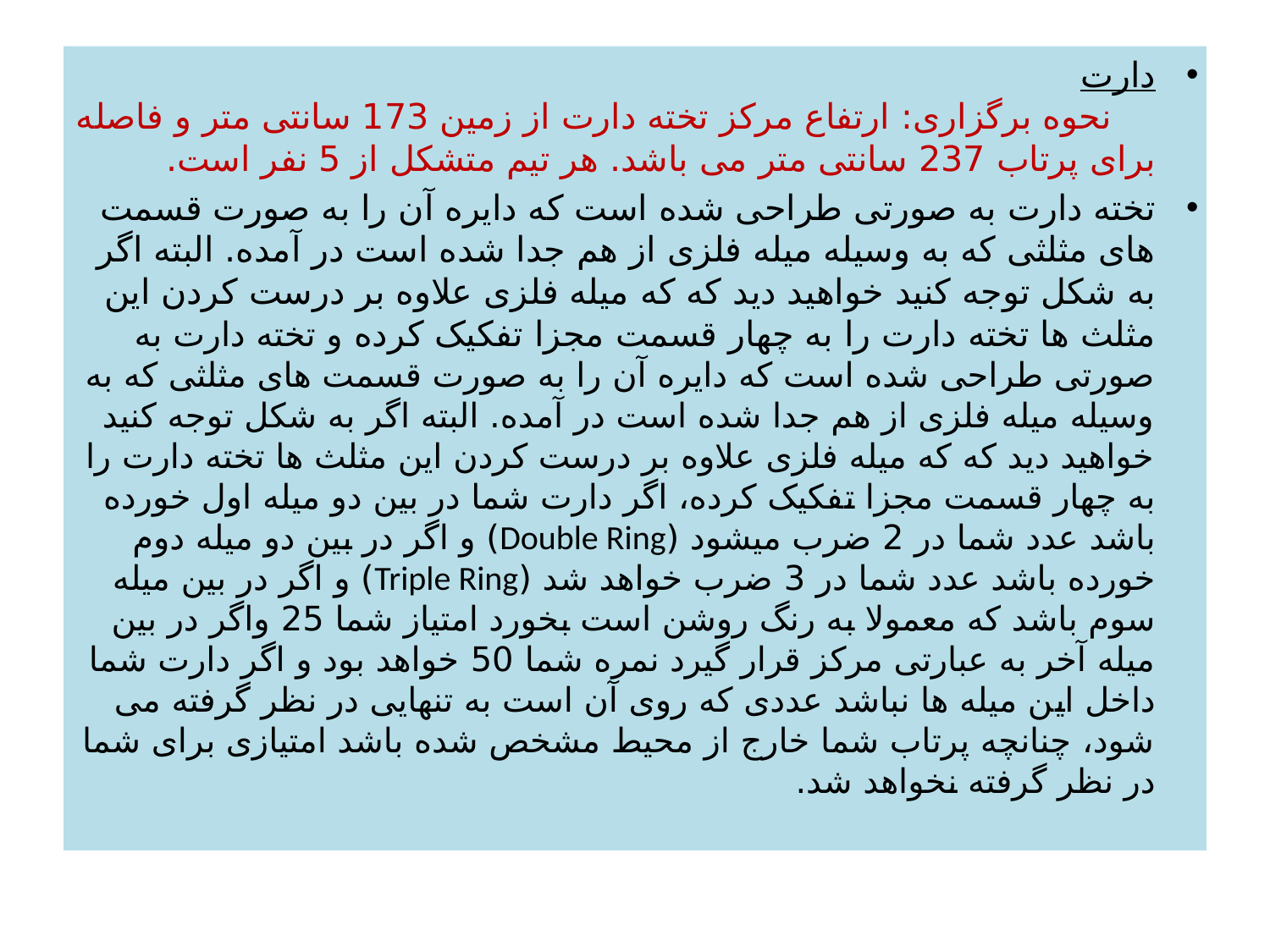

دارت
    نحوه برگزاری: ارتفاع مرکز تخته دارت از زمین 173 سانتی متر و فاصله برای پرتاب 237 سانتی متر می باشد. هر تیم متشکل از 5 نفر است.
تخته دارت به صورتی طراحی شده است که دایره آن را به صورت قسمت های مثلثی که به وسیله میله فلزی از هم جدا شده است در آمده. البته اگر به شکل توجه کنید خواهید دید که که میله فلزی علاوه بر درست کردن این مثلث ها تخته دارت را به چهار قسمت مجزا تفکیک کرده و تخته دارت به صورتی طراحی شده است که دایره آن را به صورت قسمت های مثلثی که به وسیله میله فلزی از هم جدا شده است در آمده. البته اگر به شکل توجه کنید خواهید دید که که میله فلزی علاوه بر درست کردن این مثلث ها تخته دارت را به چهار قسمت مجزا تفکیک کرده، اگر دارت شما در بین دو میله اول خورده باشد عدد شما در 2 ضرب میشود (Double Ring) و اگر در بین دو میله دوم خورده باشد عدد شما در 3 ضرب خواهد شد (Triple Ring) و اگر در بین میله سوم باشد که معمولا به رنگ روشن است بخورد امتیاز شما 25 واگر در بین میله آخر به عبارتی مرکز قرار گیرد نمره شما 50 خواهد بود و اگر دارت شما داخل این میله ها نباشد عددی که روی آن است به تنهایی در نظر گرفته می شود، چنانچه پرتاب شما خارج از محیط مشخص شده باشد امتیازی برای شما در نظر گرفته نخواهد شد.